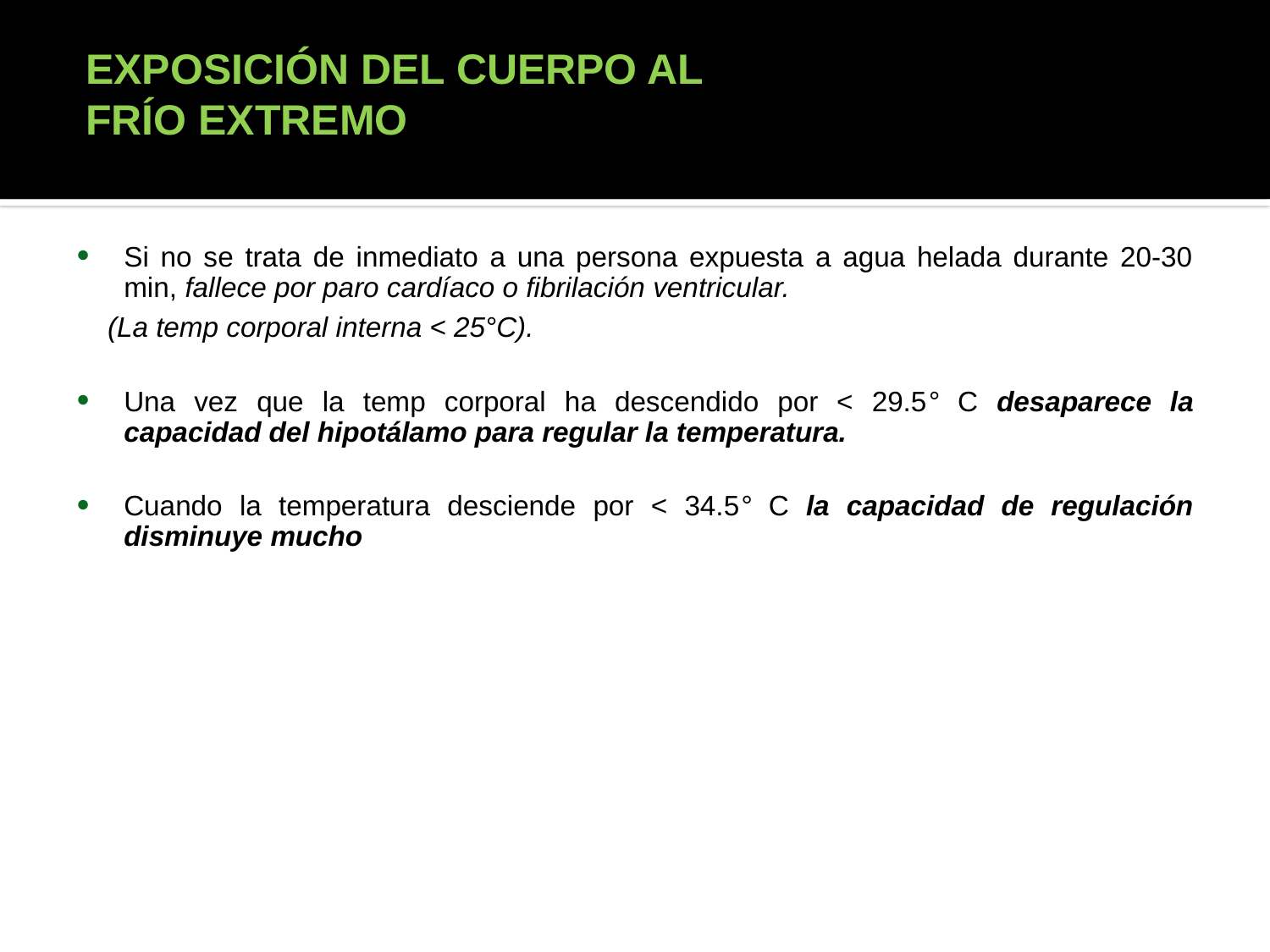

# EXPOSICIÓN DEL CUERPO AL FRÍO EXTREMO
Si no se trata de inmediato a una persona expuesta a agua helada durante 20-30 min, fallece por paro cardíaco o fibrilación ventricular.
    (La temp corporal interna < 25°C).

Una vez que la temp corporal ha descendido por < 29.5° C desaparece la capacidad del hipotálamo para regular la temperatura.

Cuando la temperatura desciende por < 34.5° C la capacidad de regulación disminuye mucho